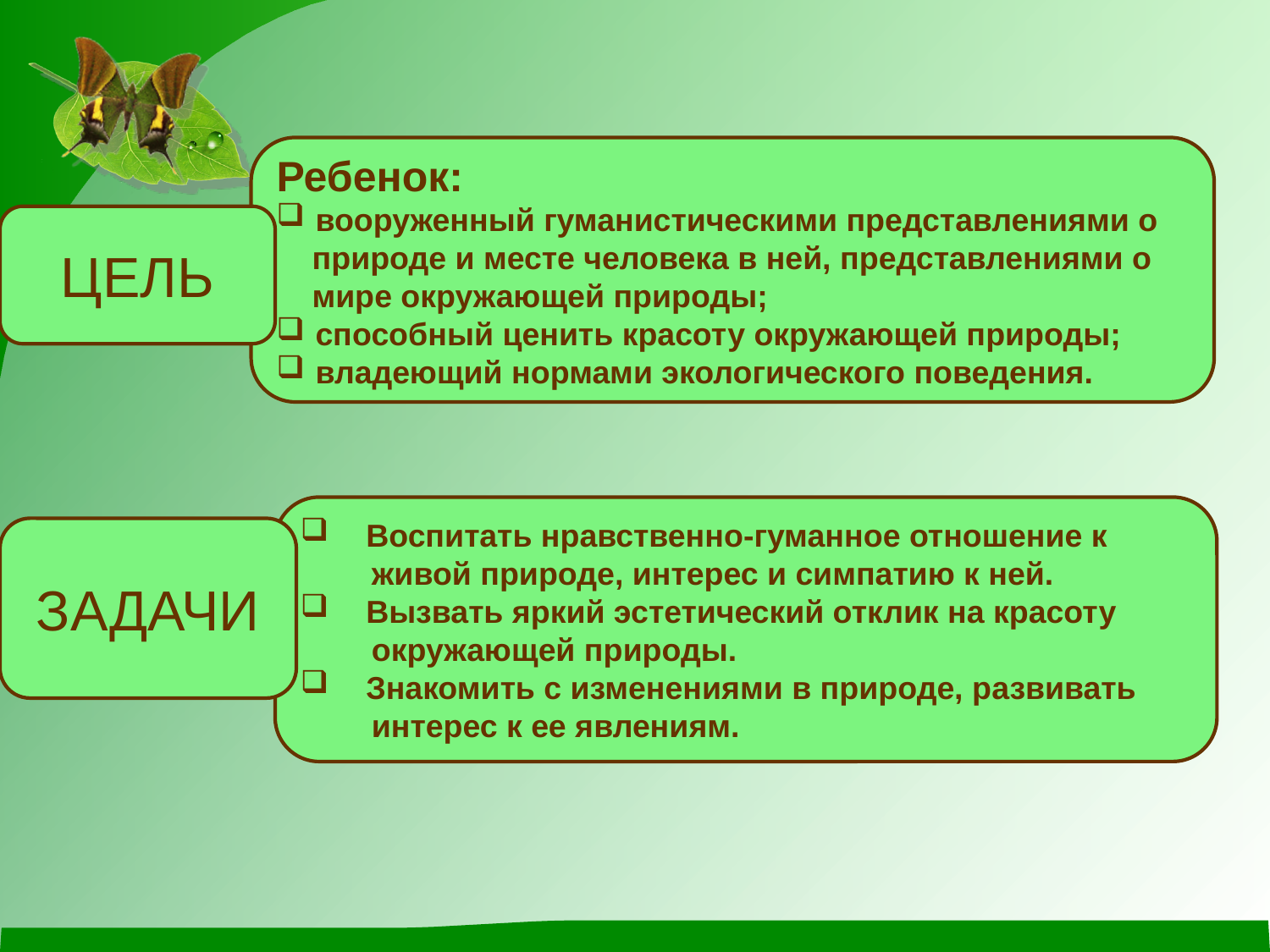

Ребенок:
 вооруженный гуманистическими представлениями о
    природе и месте человека в ней, представлениями о
    мире окружающей природы;
 способный ценить красоту окружающей природы;
 владеющий нормами экологического поведения.
ЦЕЛЬ
    Воспитать нравственно-гуманное отношение к
        живой природе, интерес и симпатию к ней.
    Вызвать яркий эстетический отклик на красоту
        окружающей природы.
    Знакомить с изменениями в природе, развивать
        интерес к ее явлениям.
ЗАДАЧИ